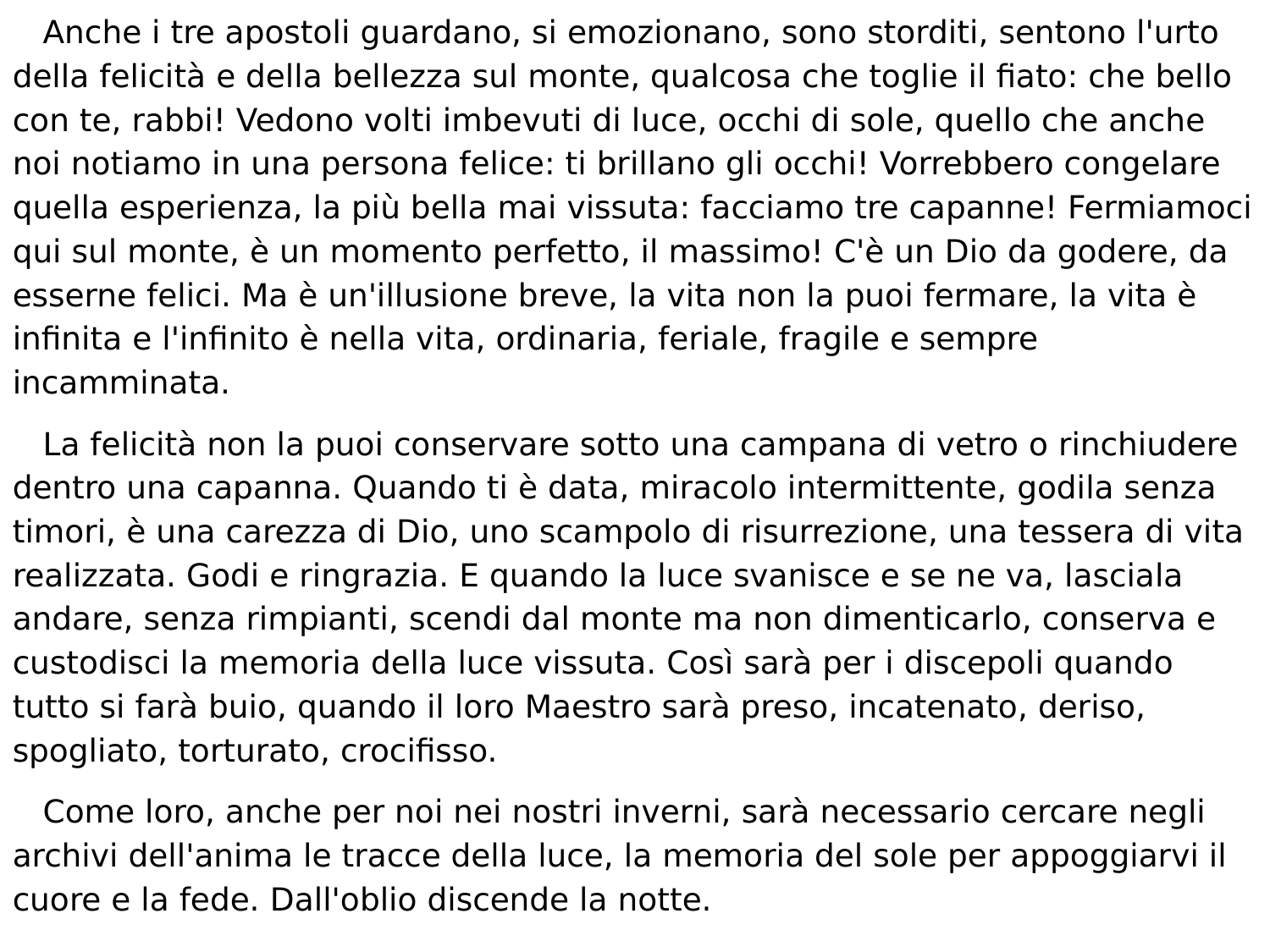

Anche i tre apostoli guardano, si emozionano, sono storditi, sentono l'urto della felicità e della bellezza sul monte, qualcosa che toglie il fiato: che bello con te, rabbi! Vedono volti imbevuti di luce, occhi di sole, quello che anche noi notiamo in una persona felice: ti brillano gli occhi! Vorrebbero congelare quella esperienza, la più bella mai vissuta: facciamo tre capanne! Fermiamoci qui sul monte, è un momento perfetto, il massimo! C'è un Dio da godere, da esserne felici. Ma è un'illusione breve, la vita non la puoi fermare, la vita è infinita e l'infinito è nella vita, ordinaria, feriale, fragile e sempre incamminata.
   La felicità non la puoi conservare sotto una campana di vetro o rinchiudere dentro una capanna. Quando ti è data, miracolo intermittente, godila senza timori, è una carezza di Dio, uno scampolo di risurrezione, una tessera di vita realizzata. Godi e ringrazia. E quando la luce svanisce e se ne va, lasciala andare, senza rimpianti, scendi dal monte ma non dimenticarlo, conserva e custodisci la memoria della luce vissuta. Così sarà per i discepoli quando tutto si farà buio, quando il loro Maestro sarà preso, incatenato, deriso, spogliato, torturato, crocifisso.
   Come loro, anche per noi nei nostri inverni, sarà necessario cercare negli archivi dell'anima le tracce della luce, la memoria del sole per appoggiarvi il cuore e la fede. Dall'oblio discende la notte.